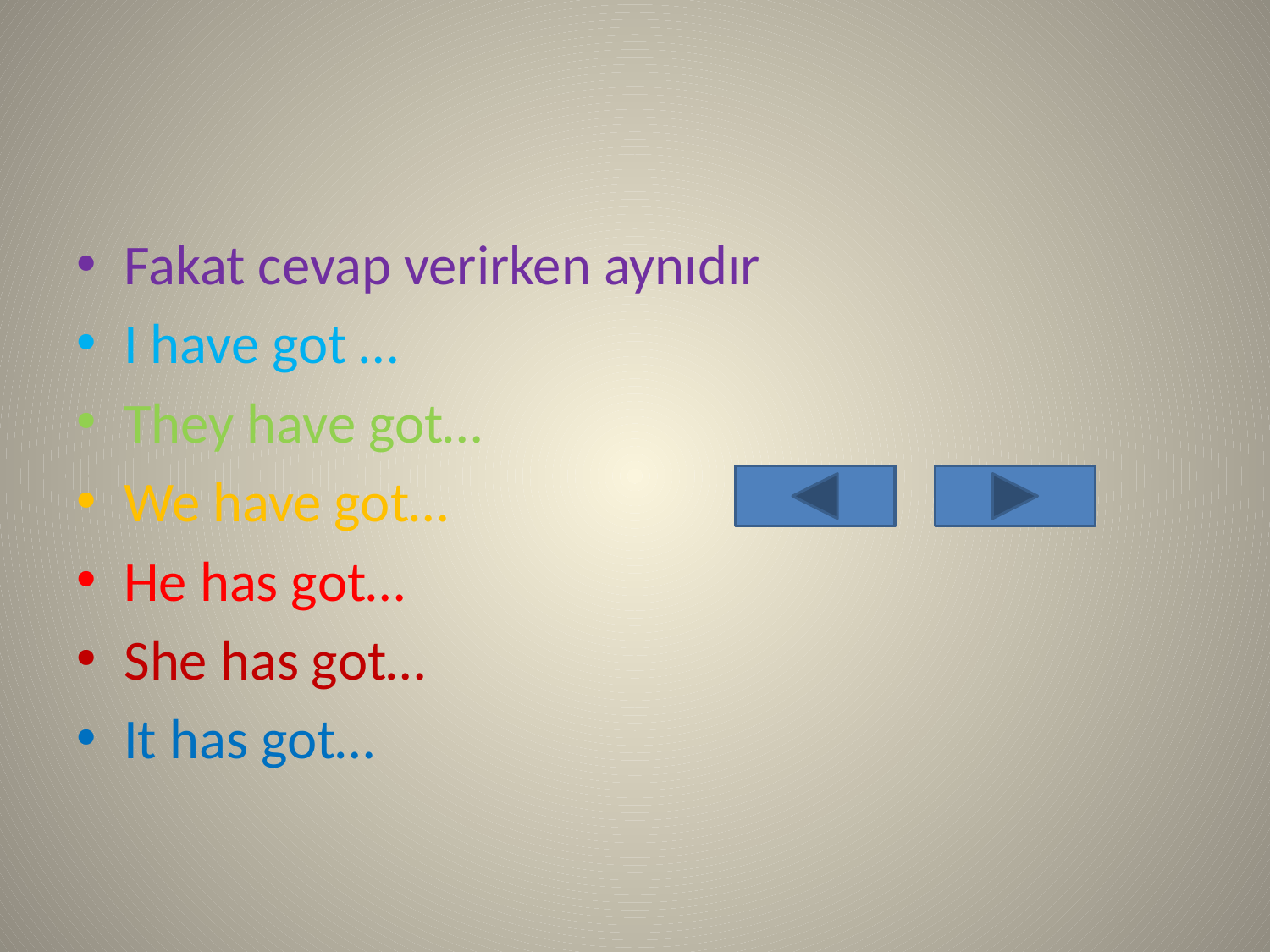

#
Fakat cevap verirken aynıdır
I have got …
They have got…
We have got…
He has got…
She has got…
It has got…